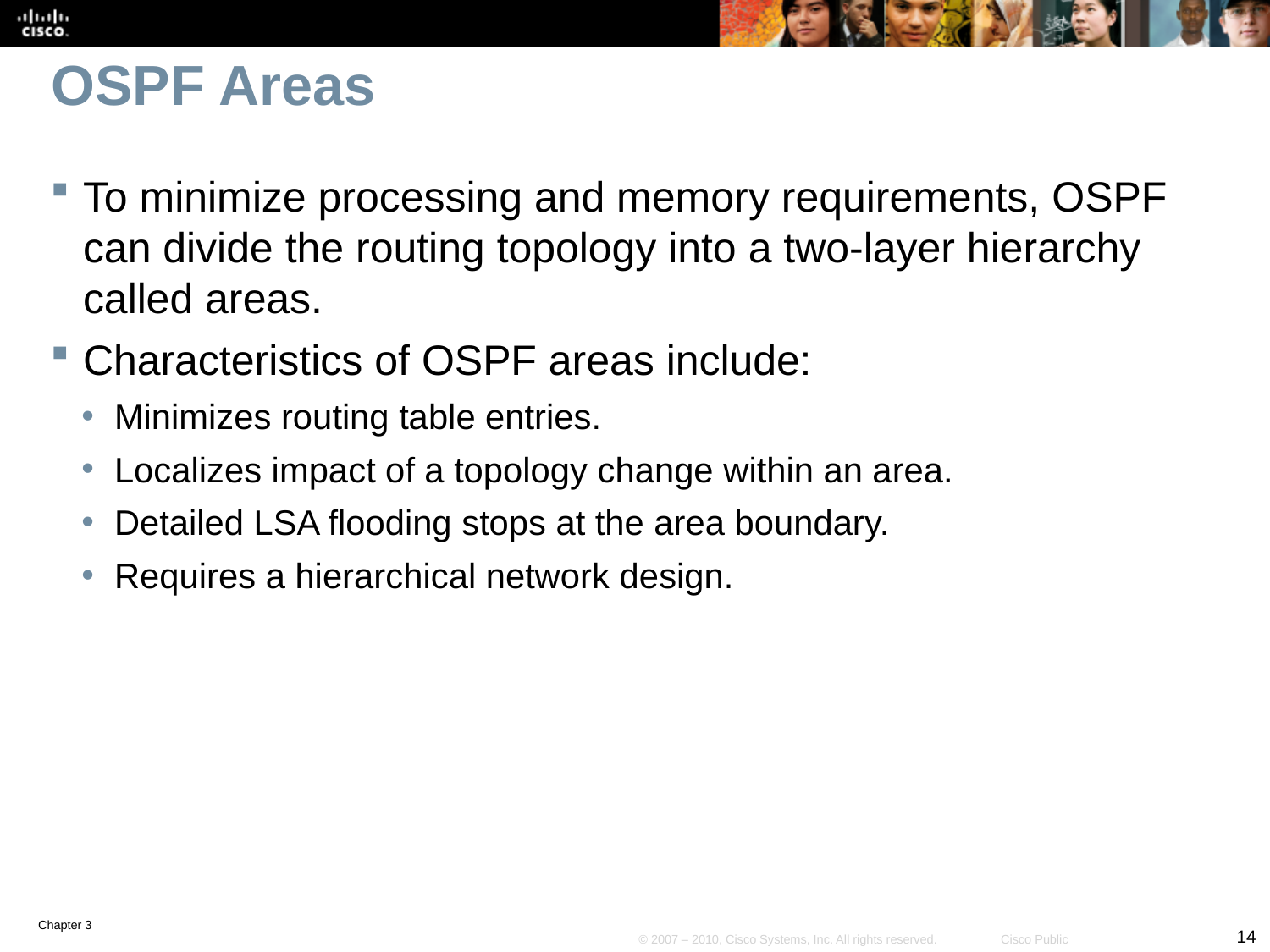

# OSPF Areas
To minimize processing and memory requirements, OSPF can divide the routing topology into a two-layer hierarchy called areas.
Characteristics of OSPF areas include:
Minimizes routing table entries.
Localizes impact of a topology change within an area.
Detailed LSA flooding stops at the area boundary.
Requires a hierarchical network design.